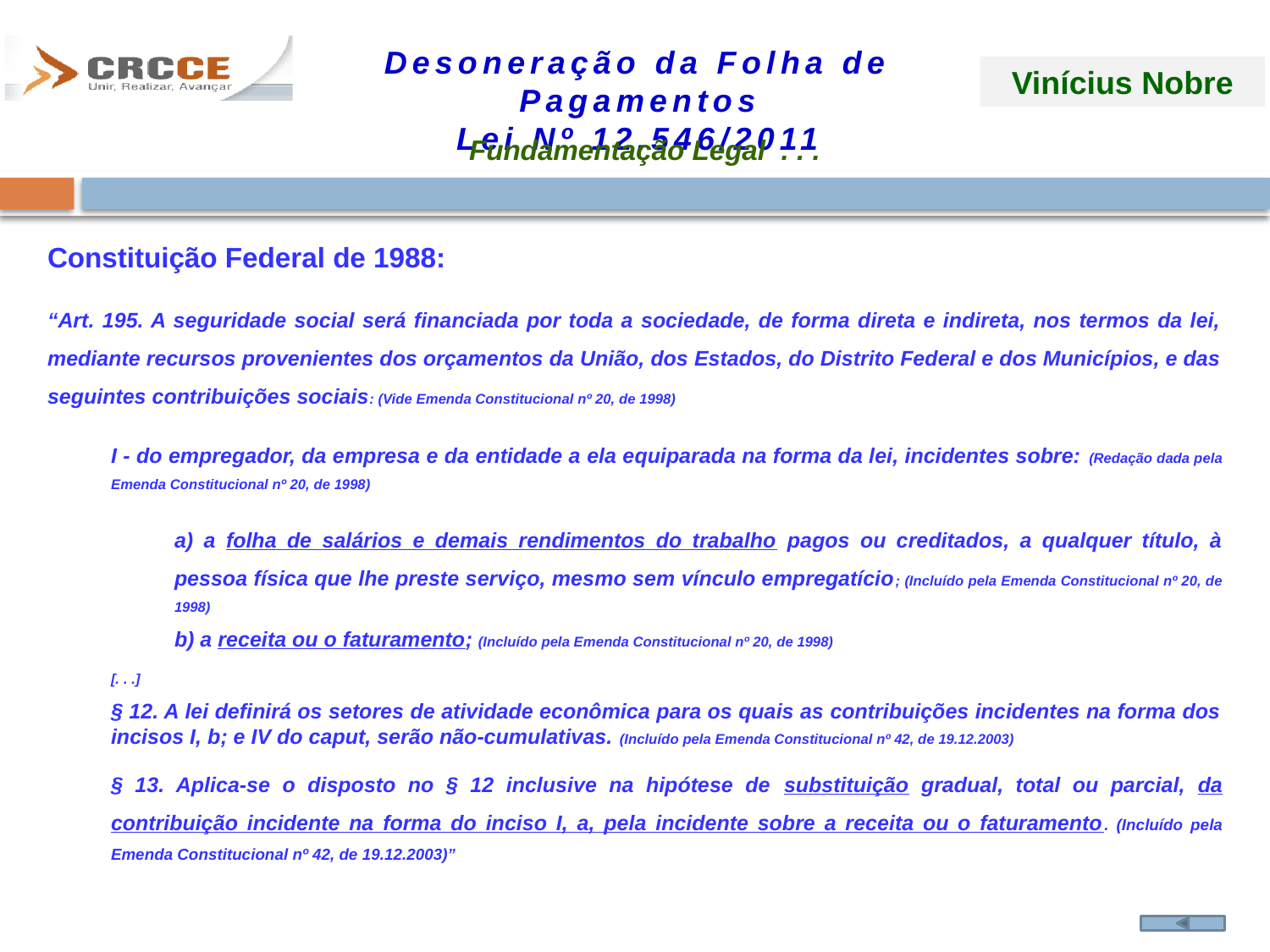

Fundamentação Legal  . . .
Constituição Federal de 1988:
“Art. 195. A seguridade social será financiada por toda a sociedade, de forma direta e indireta, nos termos da lei, mediante recursos provenientes dos orçamentos da União, dos Estados, do Distrito Federal e dos Municípios, e das seguintes contribuições sociais: (Vide Emenda Constitucional nº 20, de 1998)
I - do empregador, da empresa e da entidade a ela equiparada na forma da lei, incidentes sobre: (Redação dada pela Emenda Constitucional nº 20, de 1998)
a) a folha de salários e demais rendimentos do trabalho pagos ou creditados, a qualquer título, à pessoa física que lhe preste serviço, mesmo sem vínculo empregatício; (Incluído pela Emenda Constitucional nº 20, de 1998)
b) a receita ou o faturamento; (Incluído pela Emenda Constitucional nº 20, de 1998)
[. . .]
§ 12. A lei definirá os setores de atividade econômica para os quais as contribuições incidentes na forma dos incisos I, b; e IV do caput, serão não-cumulativas. (Incluído pela Emenda Constitucional nº 42, de 19.12.2003)
§ 13. Aplica-se o disposto no § 12 inclusive na hipótese de substituição gradual, total ou parcial, da contribuição incidente na forma do inciso I, a, pela incidente sobre a receita ou o faturamento. (Incluído pela Emenda Constitucional nº 42, de 19.12.2003)”